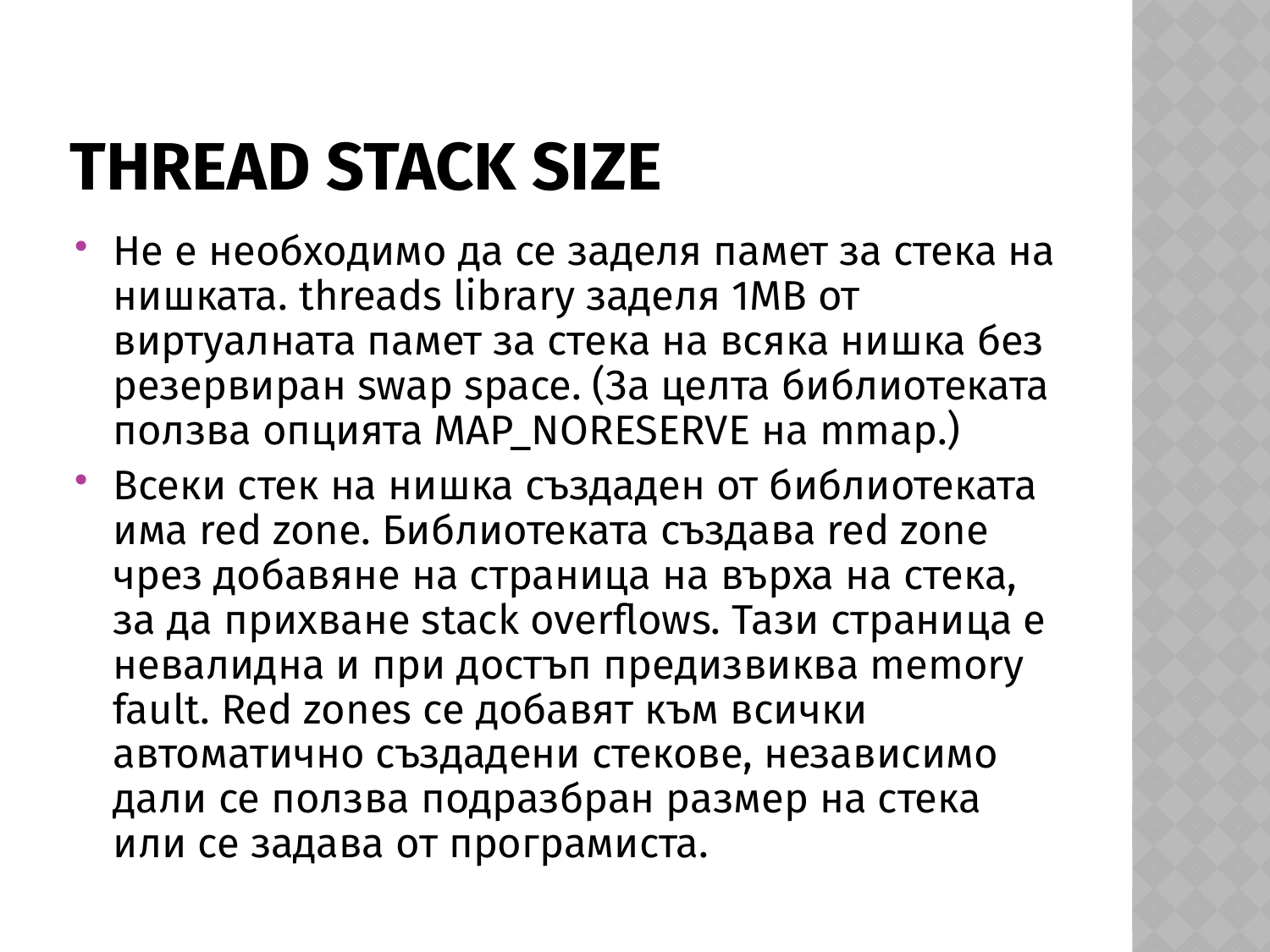

# Thread Stack Size
Не е необходимо да се заделя памет за стека на нишката. threads library заделя 1МВ от виртуалната памет за стека на всяка нишка без резервиран swap space. (За целта библиотеката ползва опцията MAP_NORESERVE на mmap.)
Всеки стек на нишка създаден от библиотеката има red zone. Библиотеката създава red zone чрез добавяне на страница на върха на стека, за да прихване stack overflows. Тази страница е невалидна и при достъп предизвиква memory fault. Red zones се добавят към всички автоматично създадени стекове, независимо дали се ползва подразбран размер на стека или се задава от програмиста.